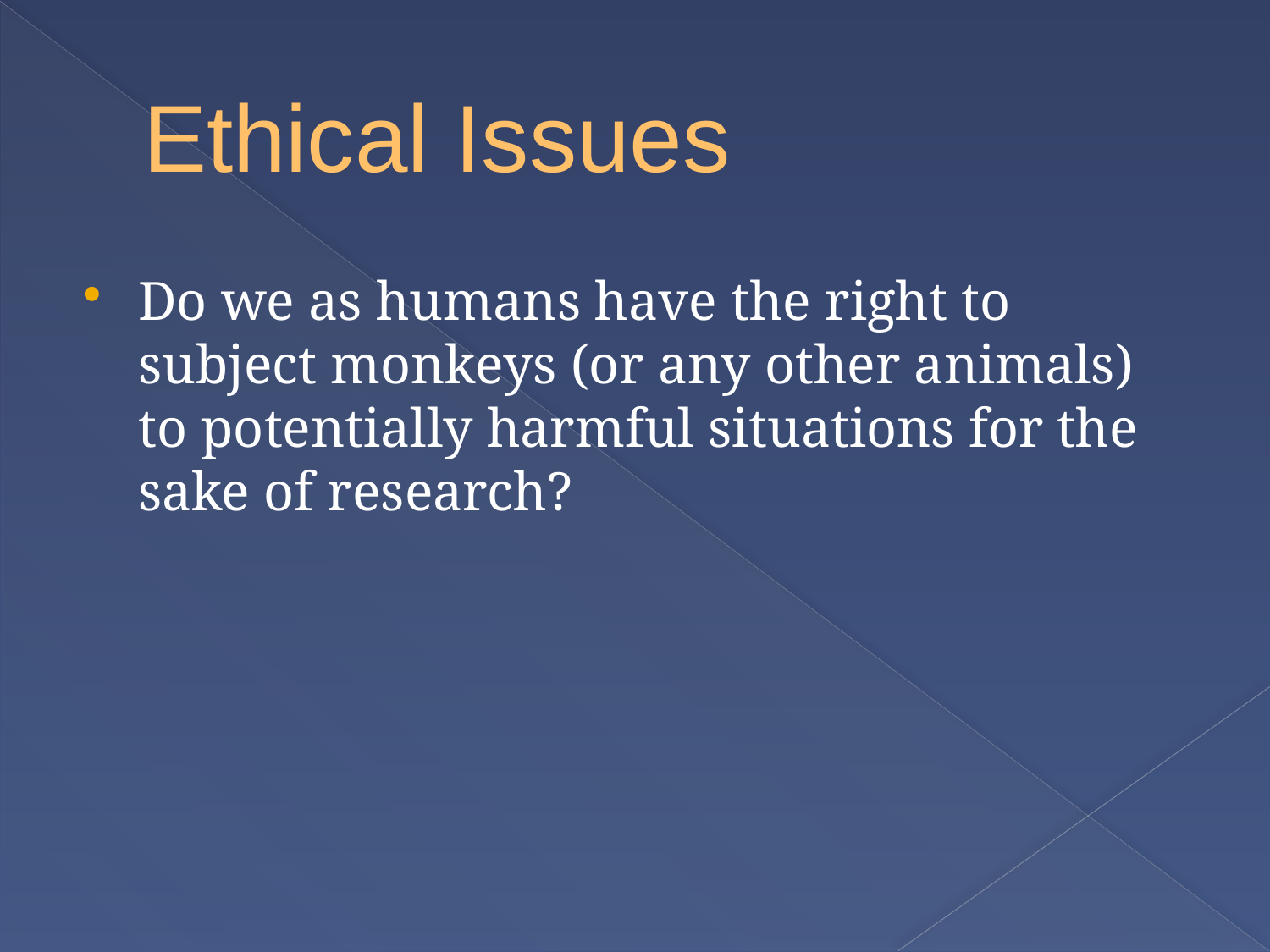

# Ethical Issues
Do we as humans have the right to subject monkeys (or any other animals) to potentially harmful situations for the sake of research?